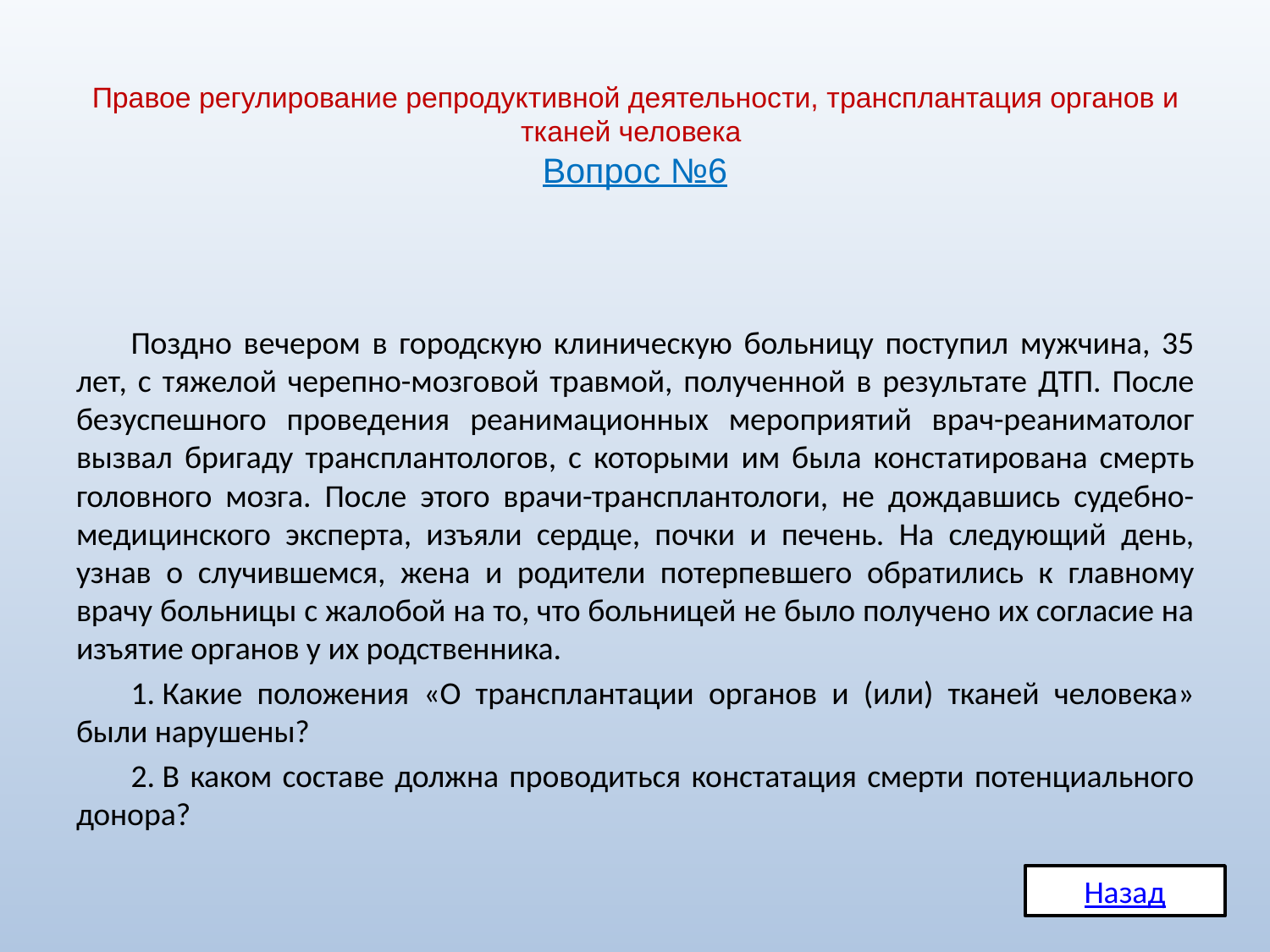

# Правое регулирование репродуктивной деятельности, трансплантация органов и тканей человека Вопрос №6
	Поздно вечером в городскую клиническую больницу поступил мужчина, 35 лет, с тяжелой черепно-мозговой травмой, полученной в результате ДТП. После безуспешного проведения реанимационных мероприятий врач-реаниматолог вызвал бригаду трансплантологов, с которыми им была констатирована смерть головного мозга. После этого врачи-трансплантологи, не дождавшись судебно-медицинского эксперта, изъяли сердце, почки и печень. На следующий день, узнав о случившемся, жена и родители потерпевшего обратились к главному врачу больницы с жалобой на то, что больницей не было получено их согласие на изъятие органов у их родственника.
	1. Какие положения «О трансплантации органов и (или) тканей человека» были нарушены?
	2. В каком составе должна проводиться констатация смерти потенциального донора?

Назад